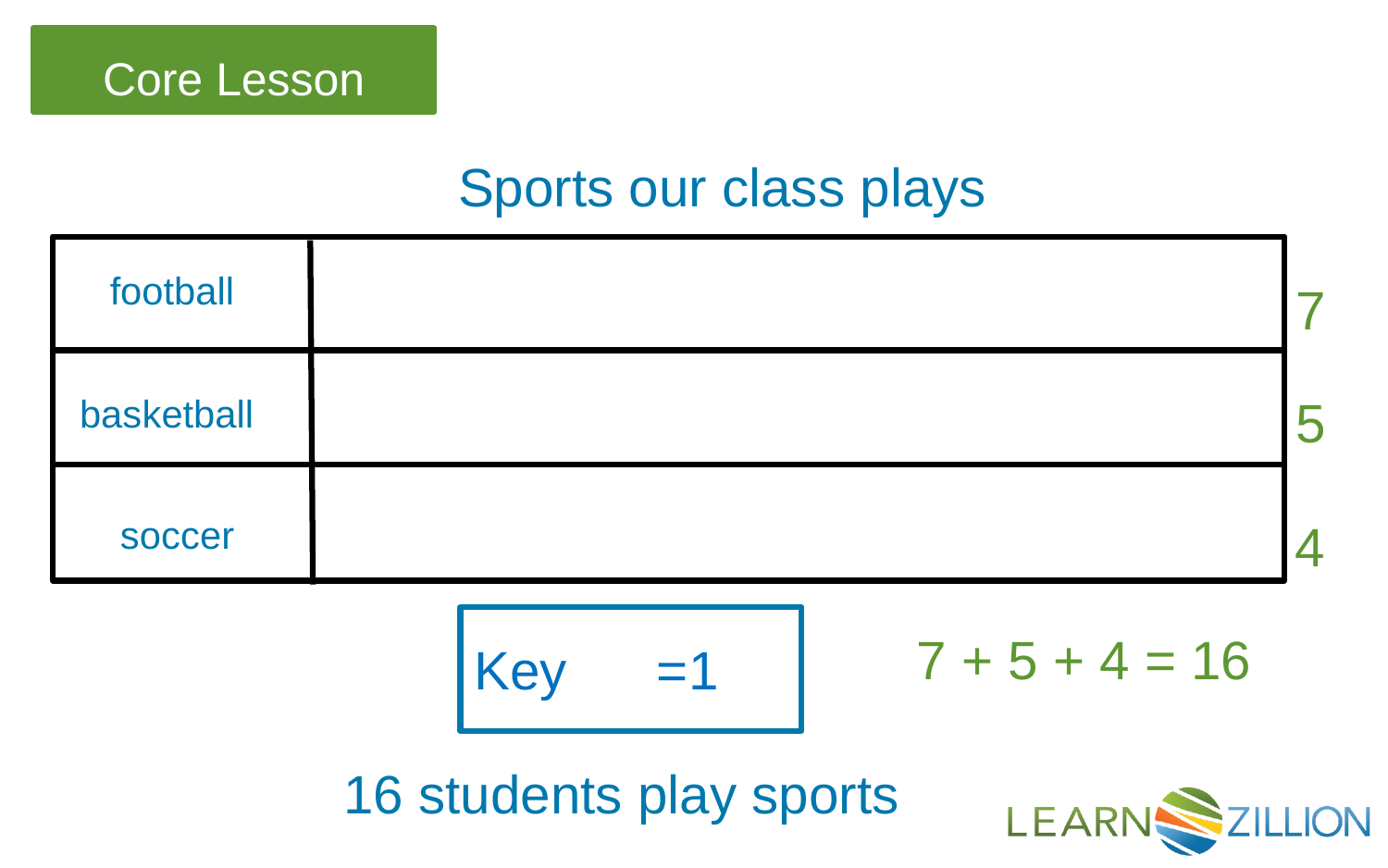

Sports our class plays

football
7
basketball
5
soccer
4

7 + 5 + 4 = 16
Key      =1
16 students play sports